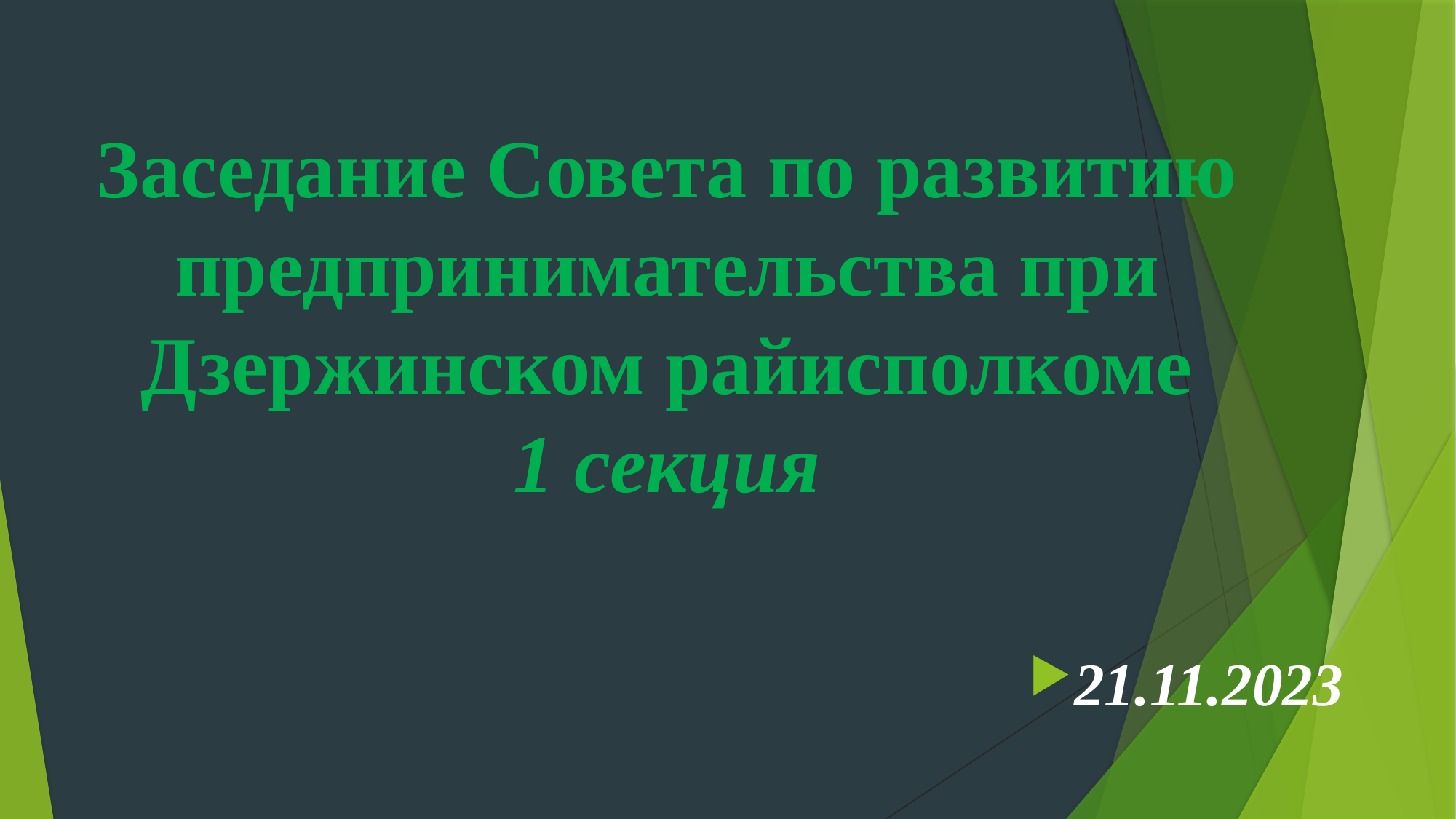

# Заседание Совета по развитию предпринимательства при Дзержинском райисполкоме 1 секция
21.11.2023